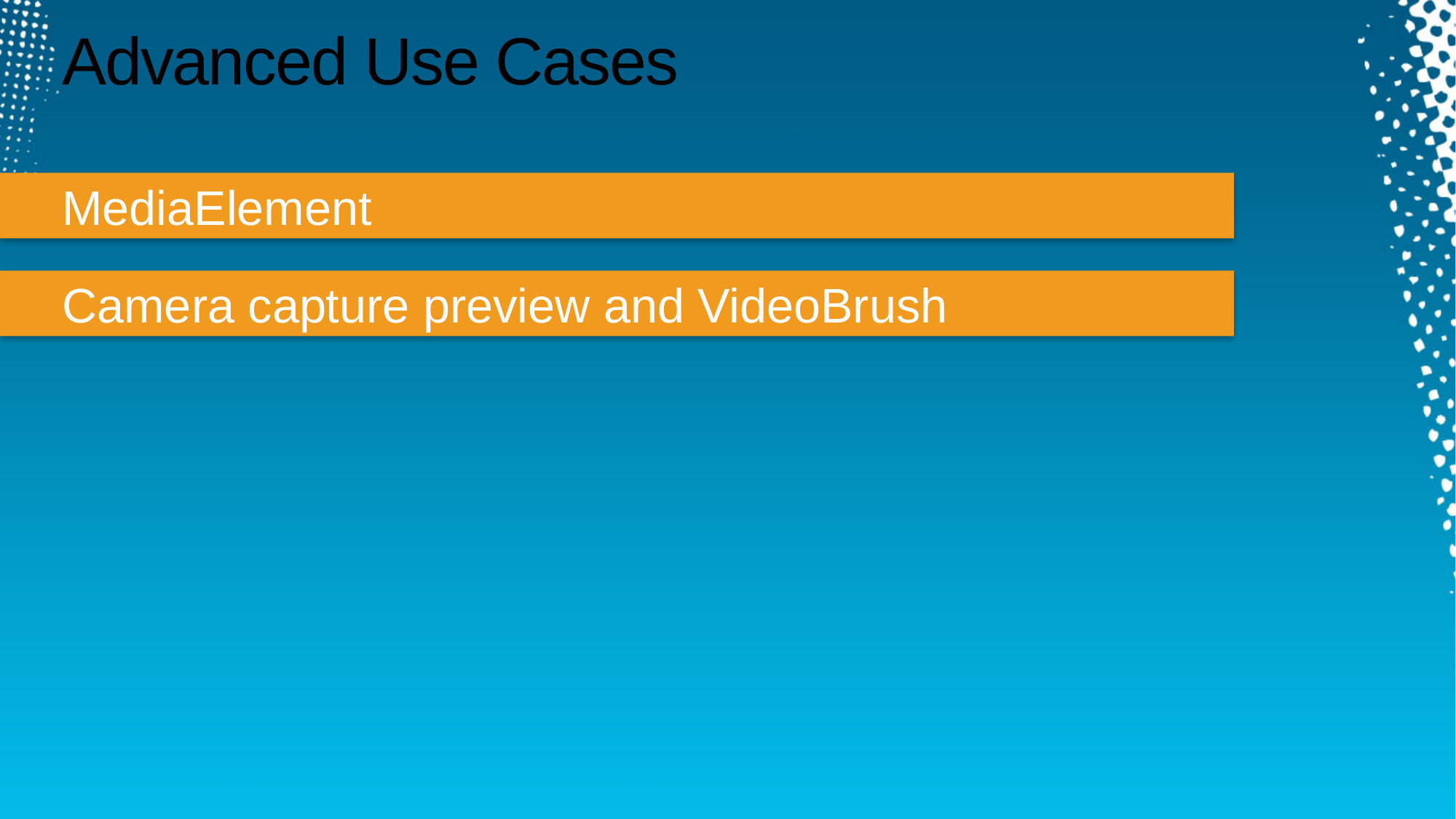

# Advanced Use Cases
MediaElement
Camera capture preview and VideoBrush